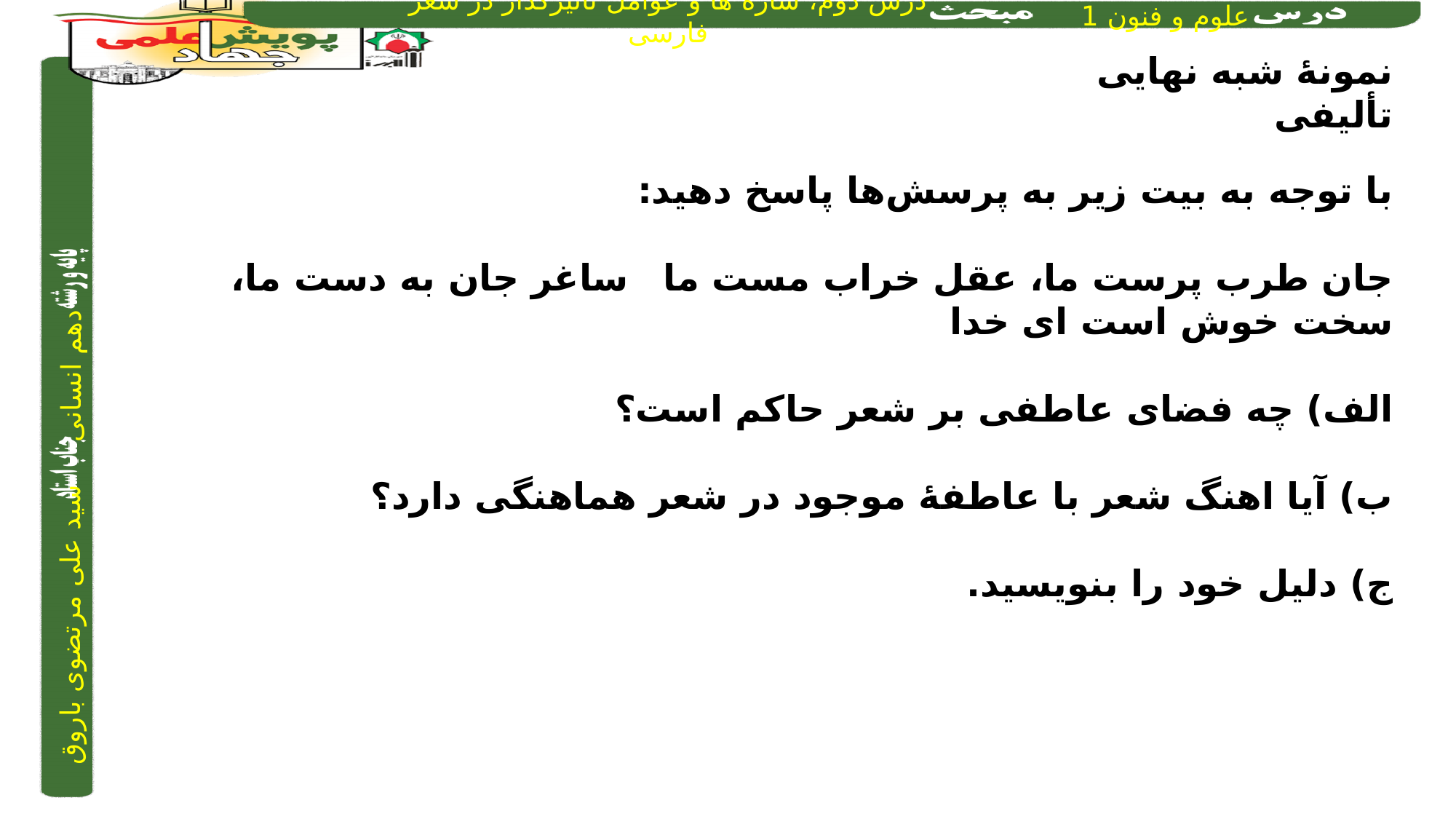

نمونۀ شبه نهایی تألیفی
با توجه به بیت زیر به پرسش‌ها پاسخ دهید:

جان طرب پرست ما، عقل خراب مست ما		ساغر جان به دست ما، سخت خوش است ای خدا

الف) چه فضای عاطفی بر شعر حاکم است؟

ب) آیا اهنگ شعر با عاطفۀ موجود در شعر هماهنگی دارد؟

ج) دلیل خود را بنویسید.